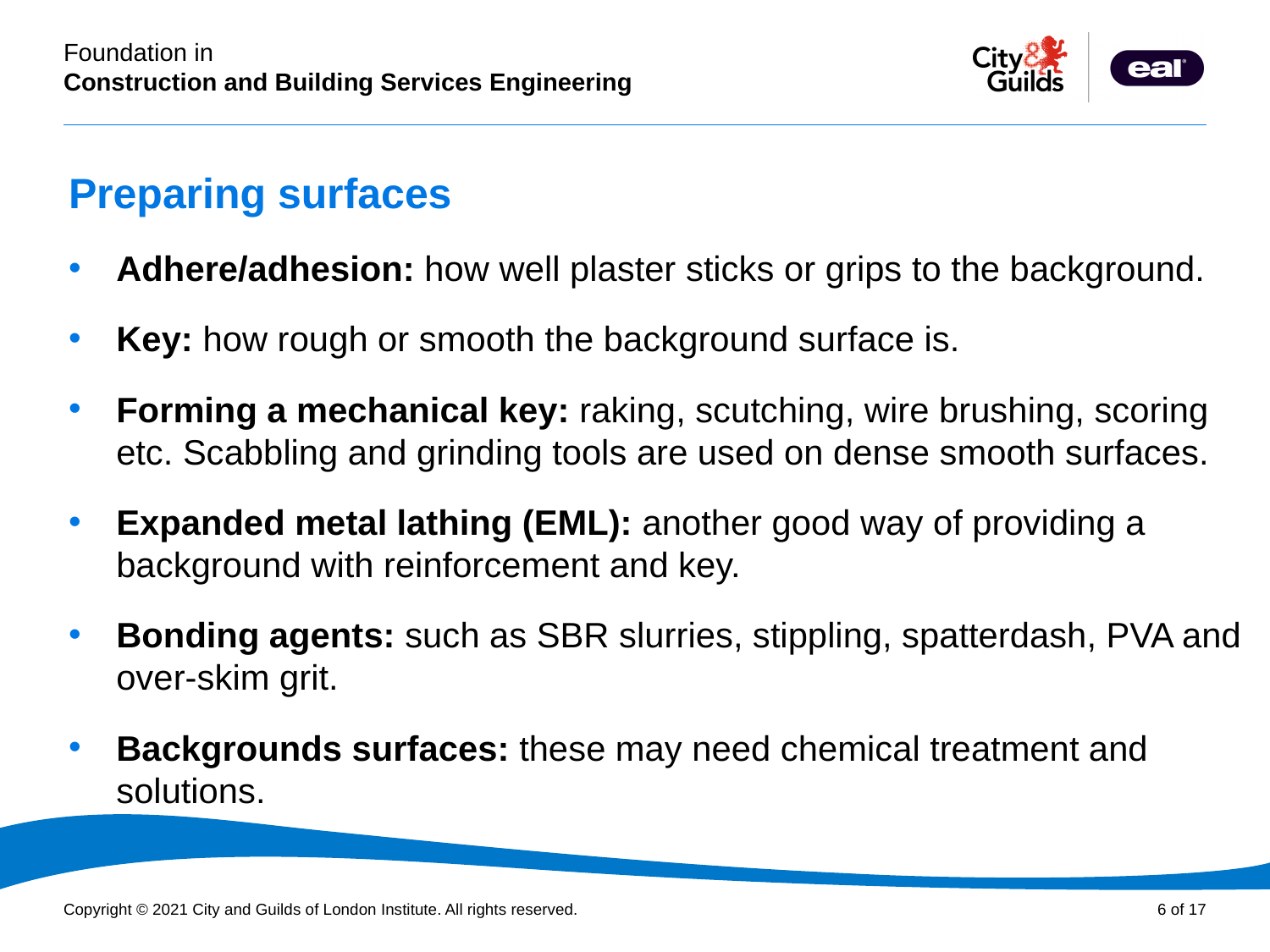

# Preparing surfaces
Adhere/adhesion: how well plaster sticks or grips to the background.
Key: how rough or smooth the background surface is.
Forming a mechanical key: raking, scutching, wire brushing, scoring etc. Scabbling and grinding tools are used on dense smooth surfaces.
Expanded metal lathing (EML): another good way of providing a background with reinforcement and key.
Bonding agents: such as SBR slurries, stippling, spatterdash, PVA and over-skim grit.
Backgrounds surfaces: these may need chemical treatment and solutions.